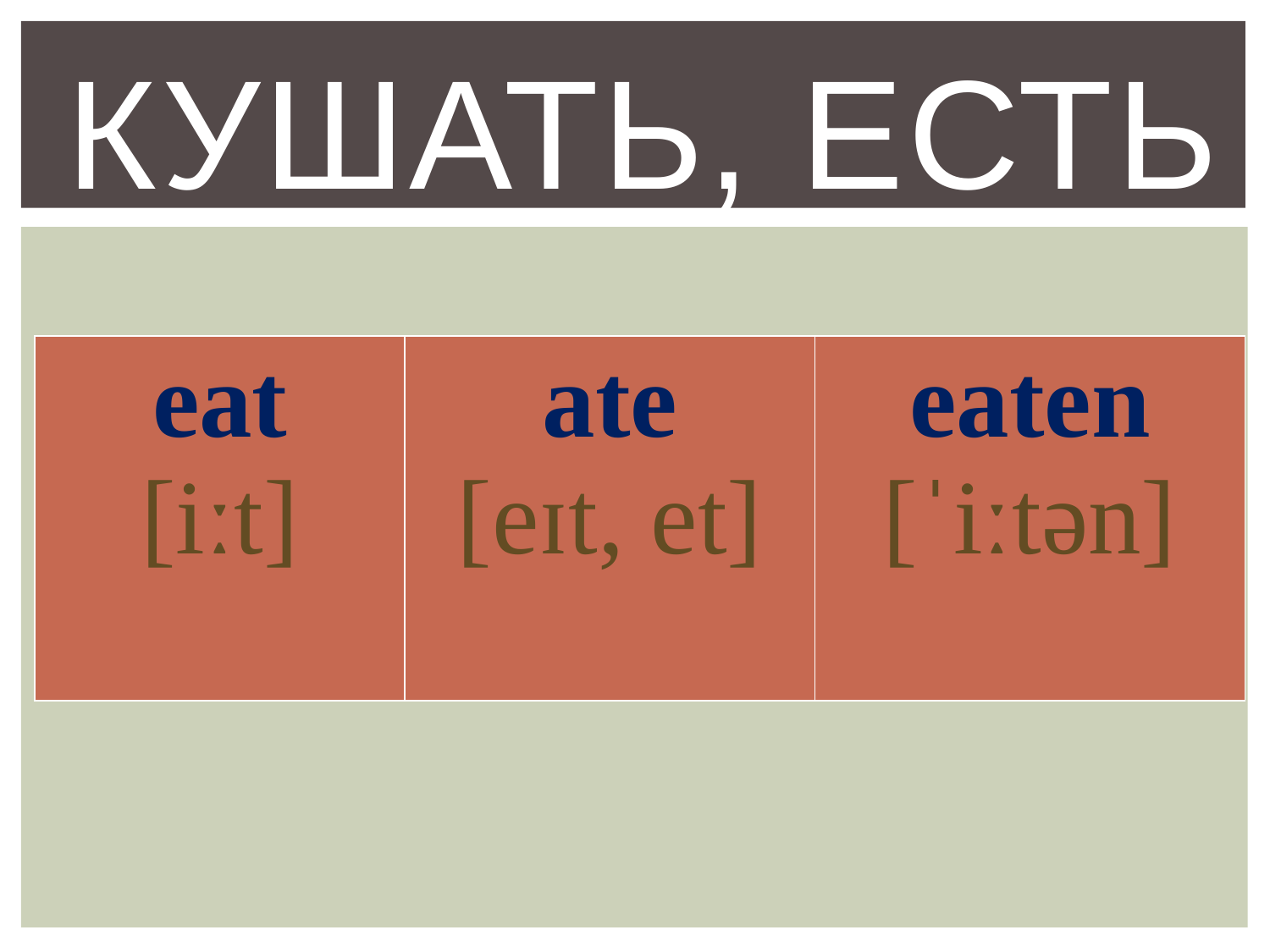

# кушать, есть
| eat [iːt] | ate [eɪt, et] | eaten [ˈiːtən] |
| --- | --- | --- |